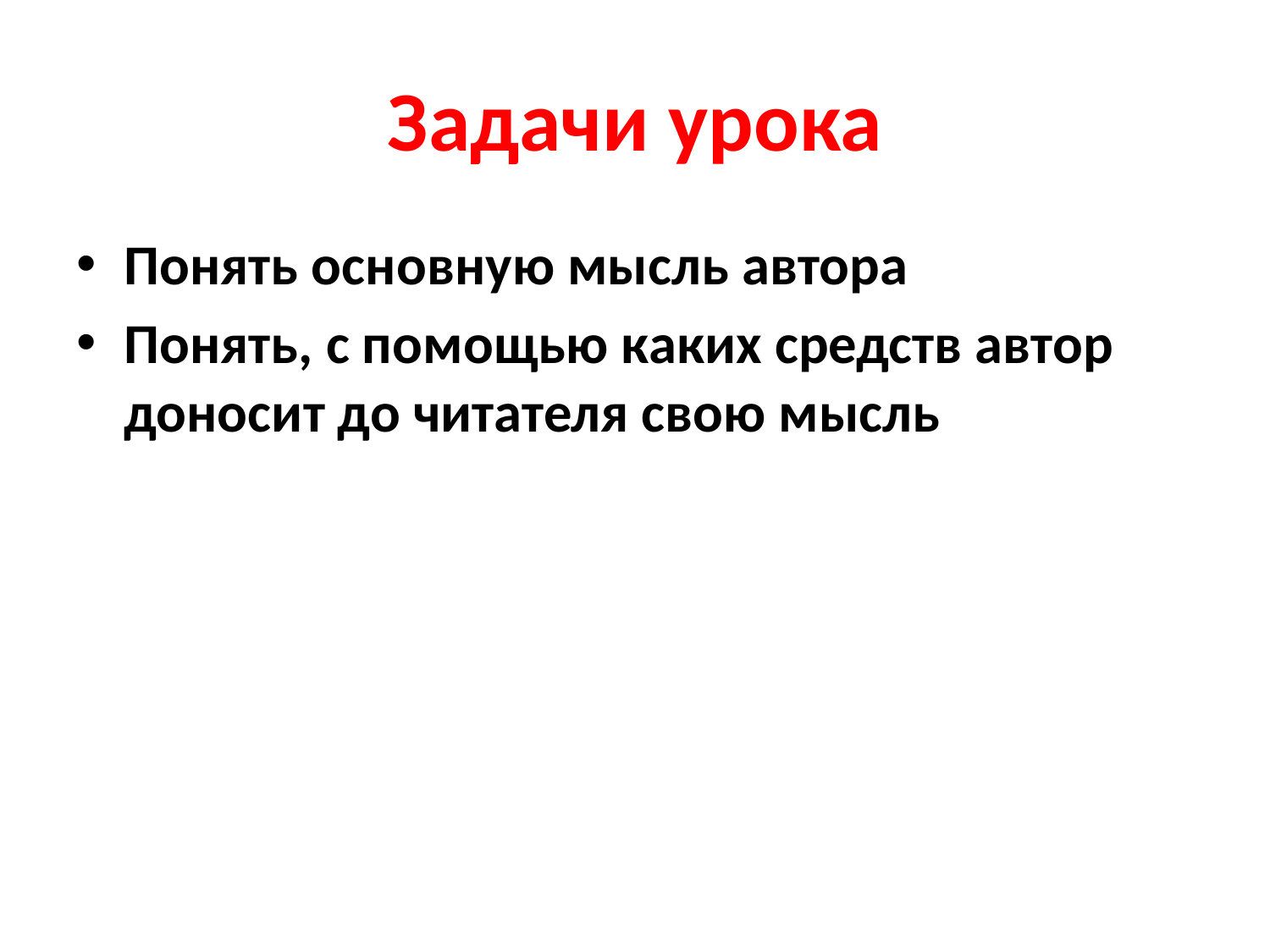

# Задачи урока
Понять основную мысль автора
Понять, с помощью каких средств автор доносит до читателя свою мысль